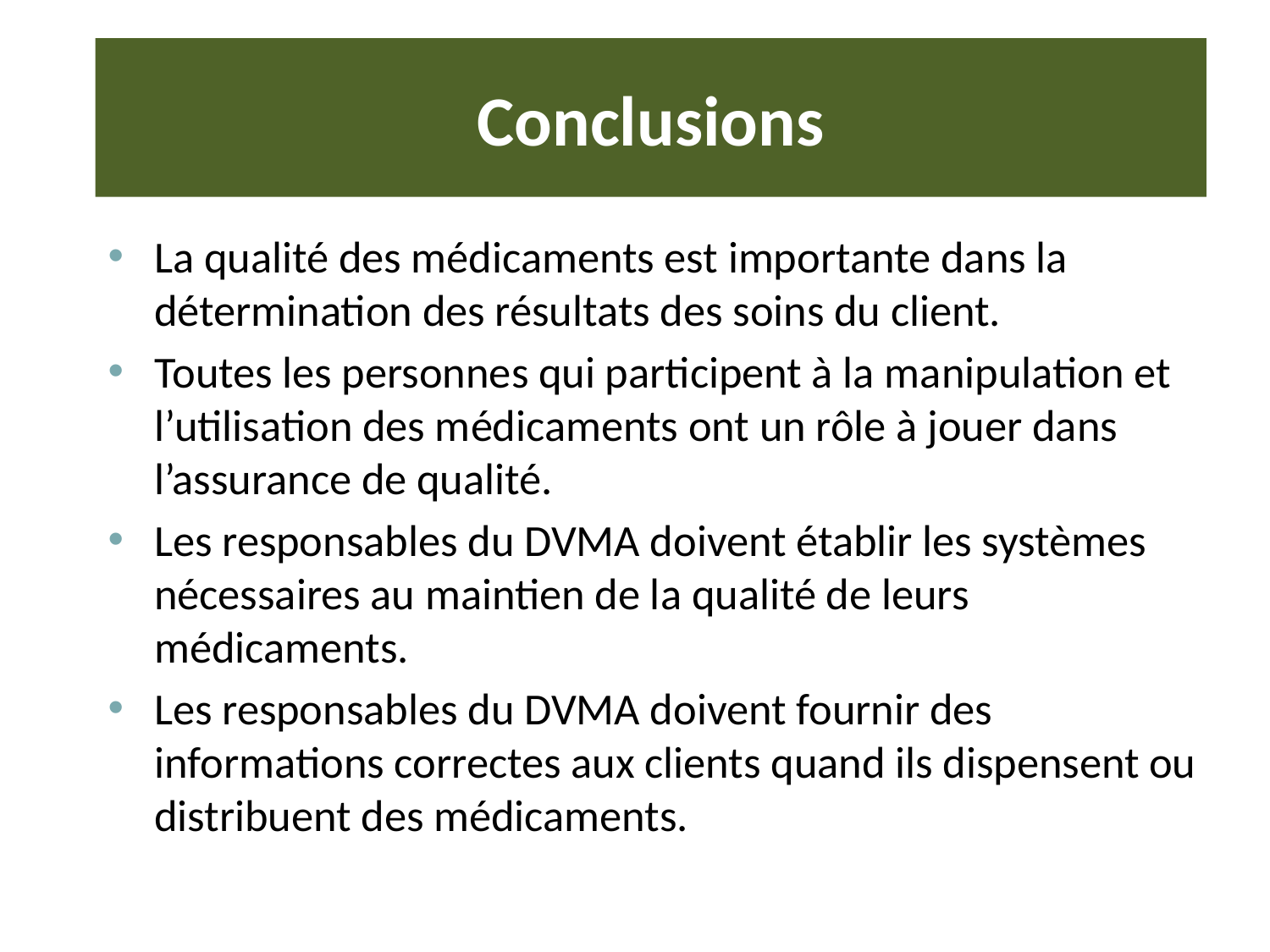

# Conclusions
La qualité des médicaments est importante dans la détermination des résultats des soins du client.
Toutes les personnes qui participent à la manipulation et l’utilisation des médicaments ont un rôle à jouer dans l’assurance de qualité.
Les responsables du DVMA doivent établir les systèmes nécessaires au maintien de la qualité de leurs médicaments.
Les responsables du DVMA doivent fournir des informations correctes aux clients quand ils dispensent ou distribuent des médicaments.